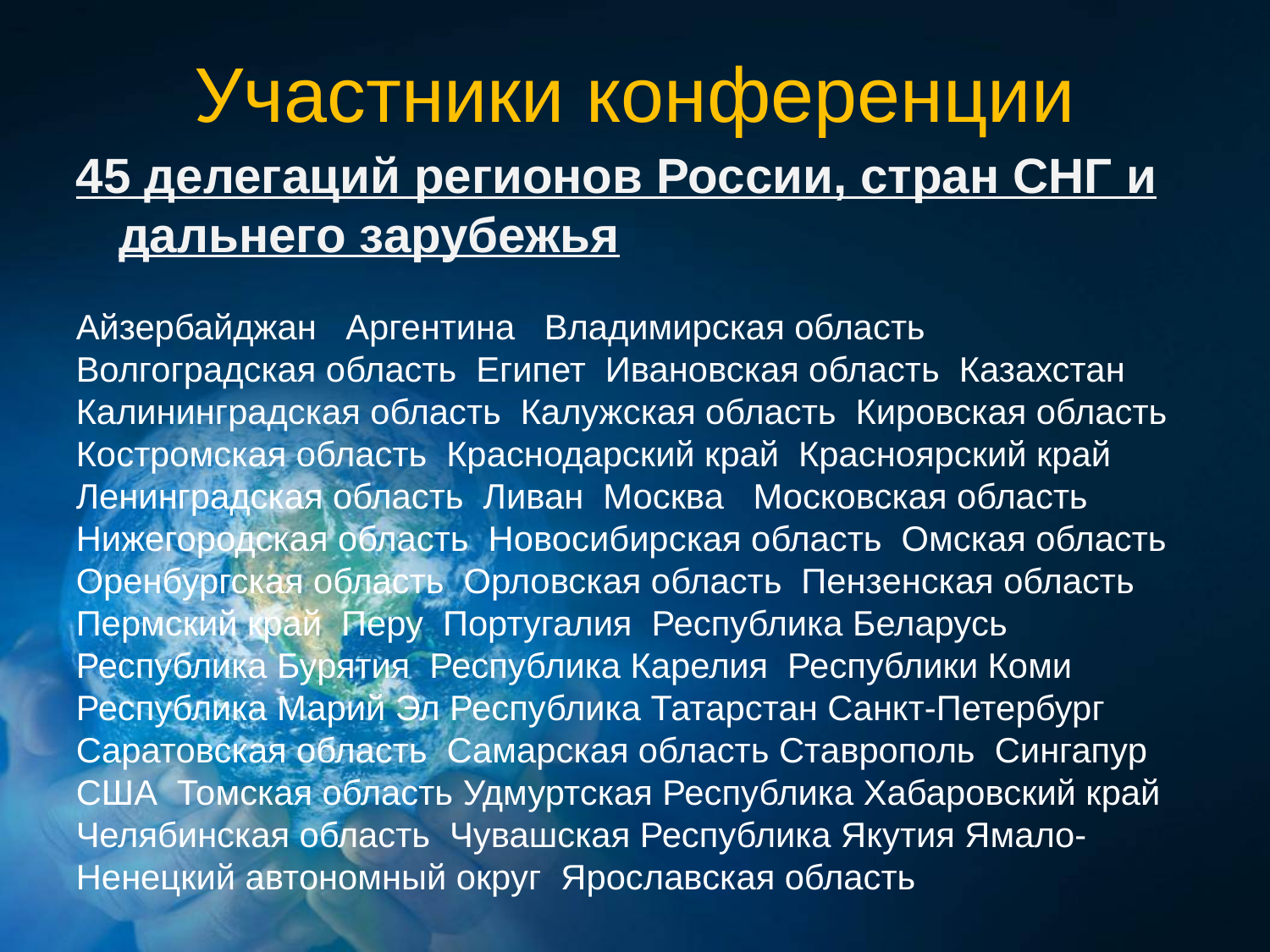

# Участники конференции
45 делегаций регионов России, стран СНГ и дальнего зарубежья

Айзербайджан   Аргентина   Владимирская область   Волгоградская область  Египет  Ивановская область  Казахстан   Калининградская область  Калужская область  Кировская область  Костромская область  Краснодарский край  Красноярский край  Ленинградская область  Ливан  Москва   Московская область  Нижегородская область  Новосибирская область  Омская область  Оренбургская область  Орловская область  Пензенская область  Пермский край  Перу  Португалия  Республика Беларусь  Республика Бурятия  Республика Карелия  Республики Коми Республика Марий Эл Республика Татарстан Санкт-Петербург  Саратовская область  Самарская область Ставрополь  Сингапур  США  Томская область Удмуртская Республика Хабаровский край  Челябинская область  Чувашская Республика Якутия Ямало-Ненецкий автономный округ  Ярославская область